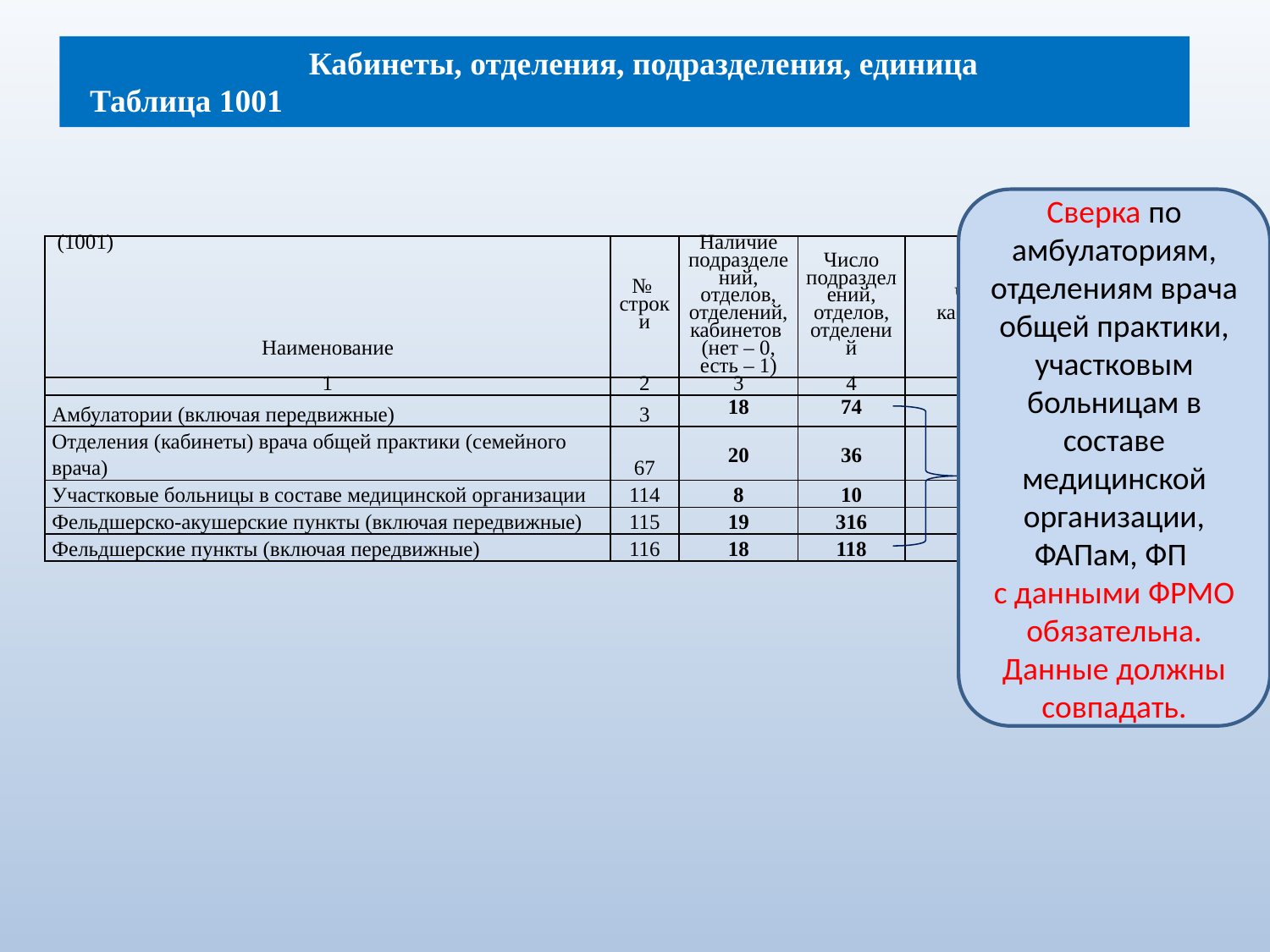

# Кабинеты, отделения, подразделения, единица
Таблица 1001
Сверка по амбулаториям, отделениям врача общей практики, участковым больницам в составе медицинской организации, ФАПам, ФП
с данными ФРМО обязательна. Данные должны совпадать.
| (1001)     Наименование | № строки | Наличие подразделений, отделов, отделений, кабинетов (нет – 0, есть – 1) | Число подразделений, отделов, отделений | Число кабинетов |
| --- | --- | --- | --- | --- |
| 1 | 2 | 3 | 4 | 5 |
| Амбулатории (включая передвижные) | 3 | 18 | 74 |  |
| Отделения (кабинеты) врача общей практики (семейного врача) | 67 | 20 | 36 | 8 |
| Участковые больницы в составе медицинской организации | 114 | 8 | 10 |  |
| Фельдшерско-акушерские пункты (включая передвижные) | 115 | 19 | 316 |  |
| Фельдшерские пункты (включая передвижные) | 116 | 18 | 118 |  |